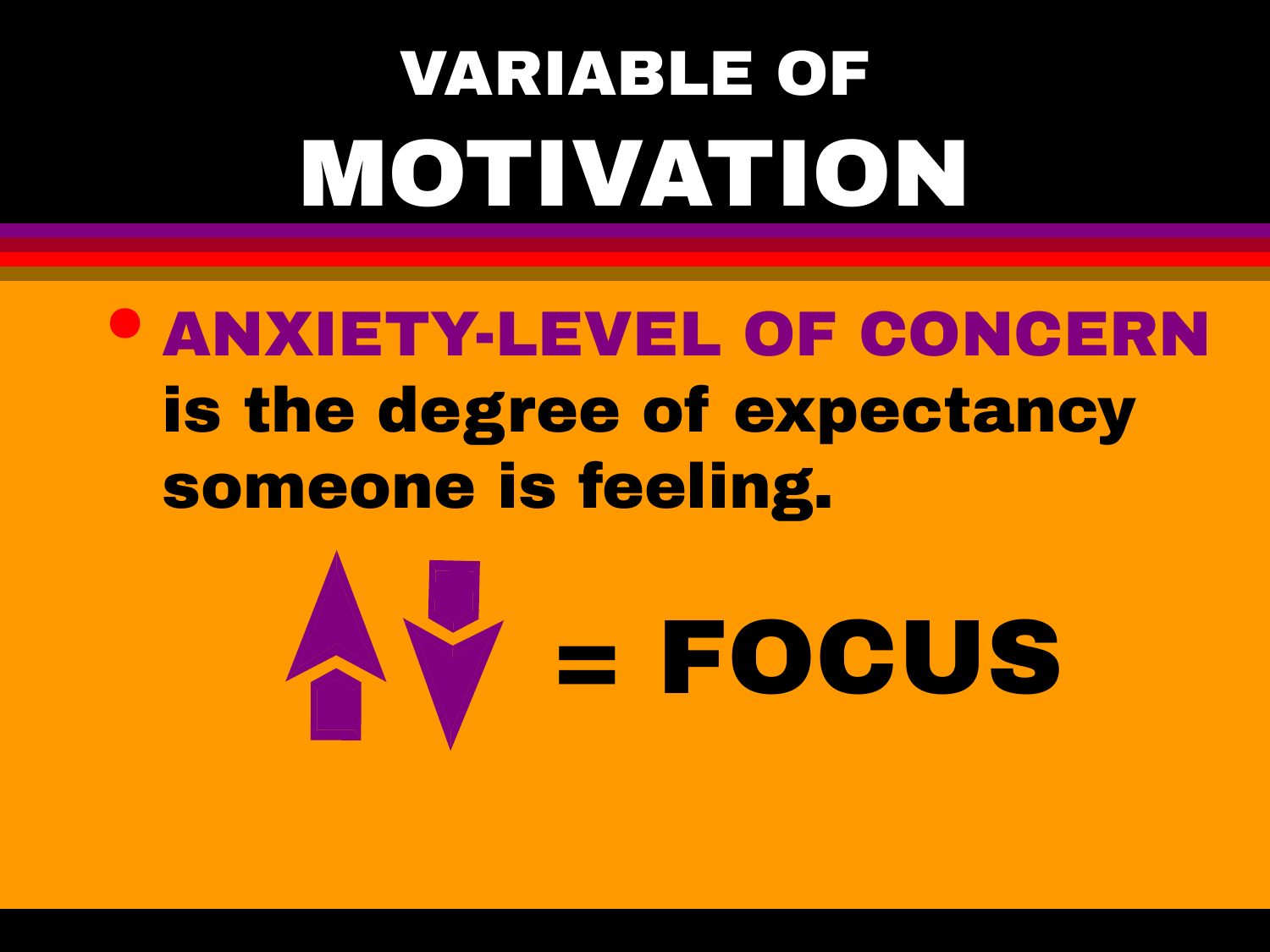

# VARIABLE OF MOTIVATION
ANXIETY-LEVEL OF CONCERN is the degree of expectancy someone is feeling.
= FOCUS